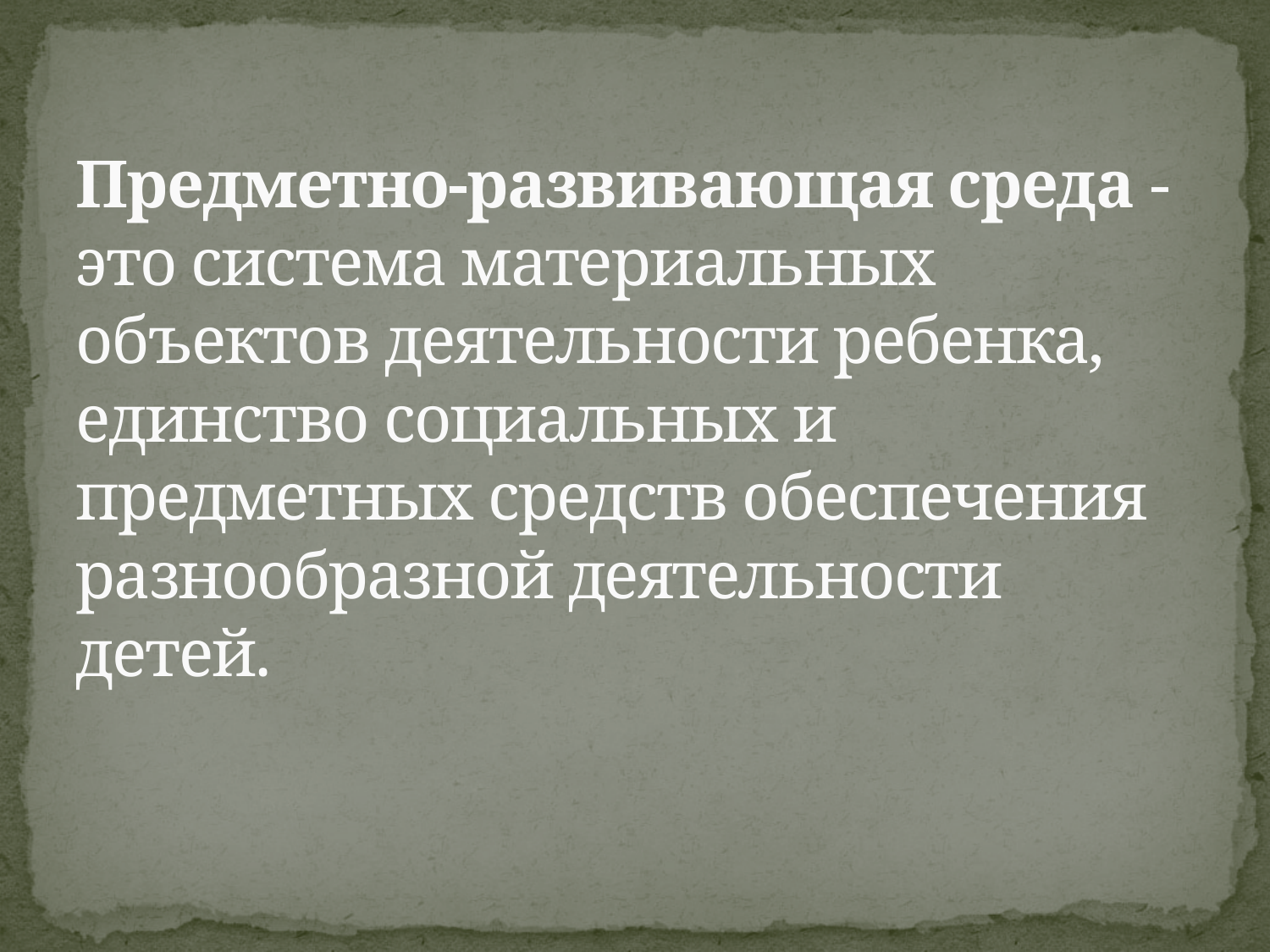

# Предметно-развивающая среда - это система материальных объектов деятельности ребенка, единство социальных и предметных средств обеспечения разнообразной деятельности детей.